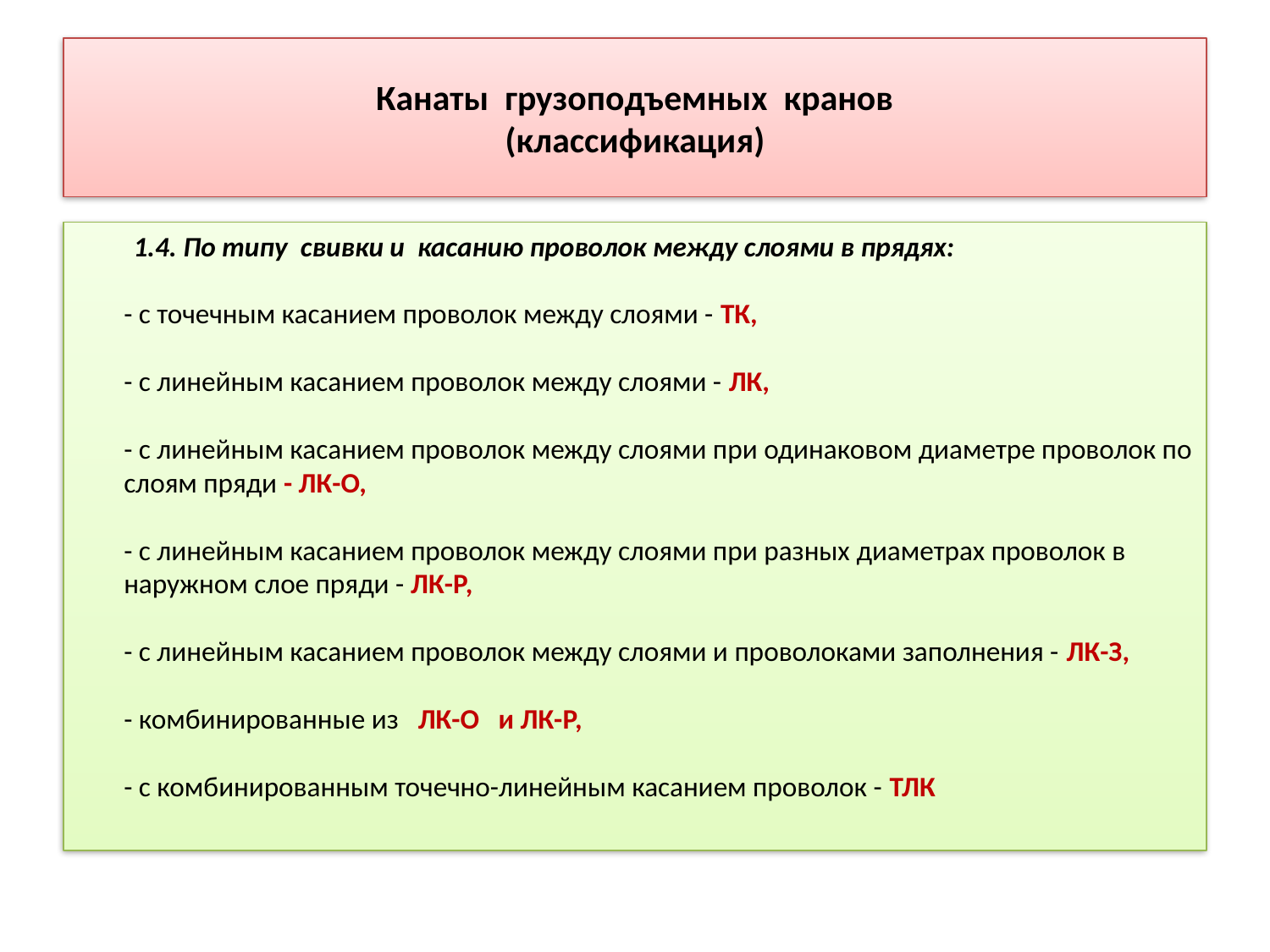

# Канаты  грузоподъемных  кранов (классификация)
         1.4. По типу  свивки и  касанию проволок между слоями в прядях:
- с точечным касанием проволок между слоями - ТК,
- с линейным касанием проволок между слоями - ЛК,
- с линейным касанием проволок между слоями при одинаковом диаметре проволок по слоям пряди - ЛК-О,
- с линейным касанием проволок между слоями при разных диаметрах проволок в наружном слое пряди - ЛК-Р,
- с линейным касанием проволок между слоями и проволоками заполнения - ЛК-З,
- комбинированные из   ЛК-О   и ЛК-Р,
- с комбинированным точечно-линейным касанием проволок - ТЛК